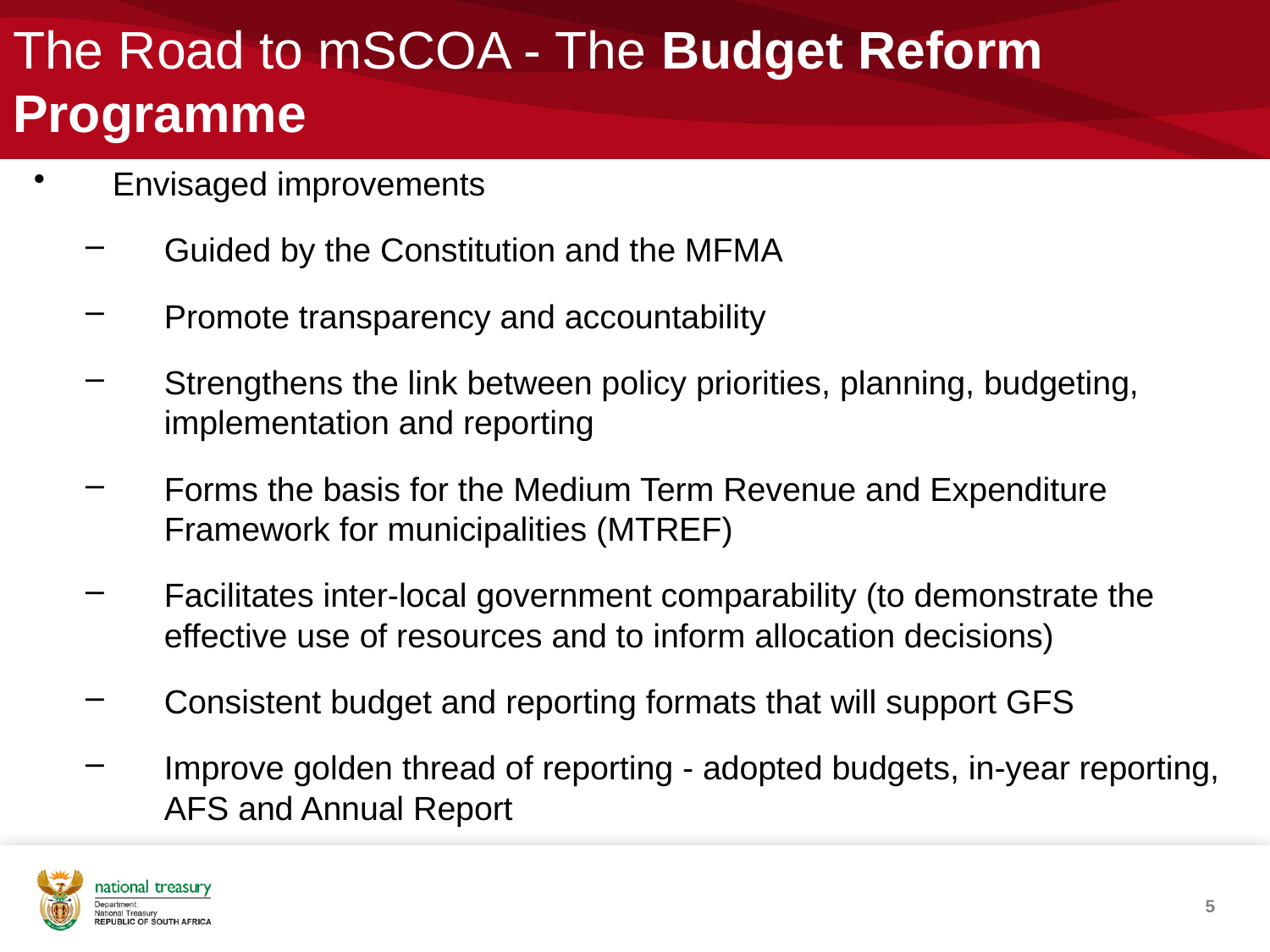

# The Road to mSCOA - The Budget Reform Programme
Envisaged improvements
Guided by the Constitution and the MFMA
Promote transparency and accountability
Strengthens the link between policy priorities, planning, budgeting, implementation and reporting
Forms the basis for the Medium Term Revenue and Expenditure Framework for municipalities (MTREF)
Facilitates inter-local government comparability (to demonstrate the effective use of resources and to inform allocation decisions)
Consistent budget and reporting formats that will support GFS
Improve golden thread of reporting - adopted budgets, in-year reporting, AFS and Annual Report
5